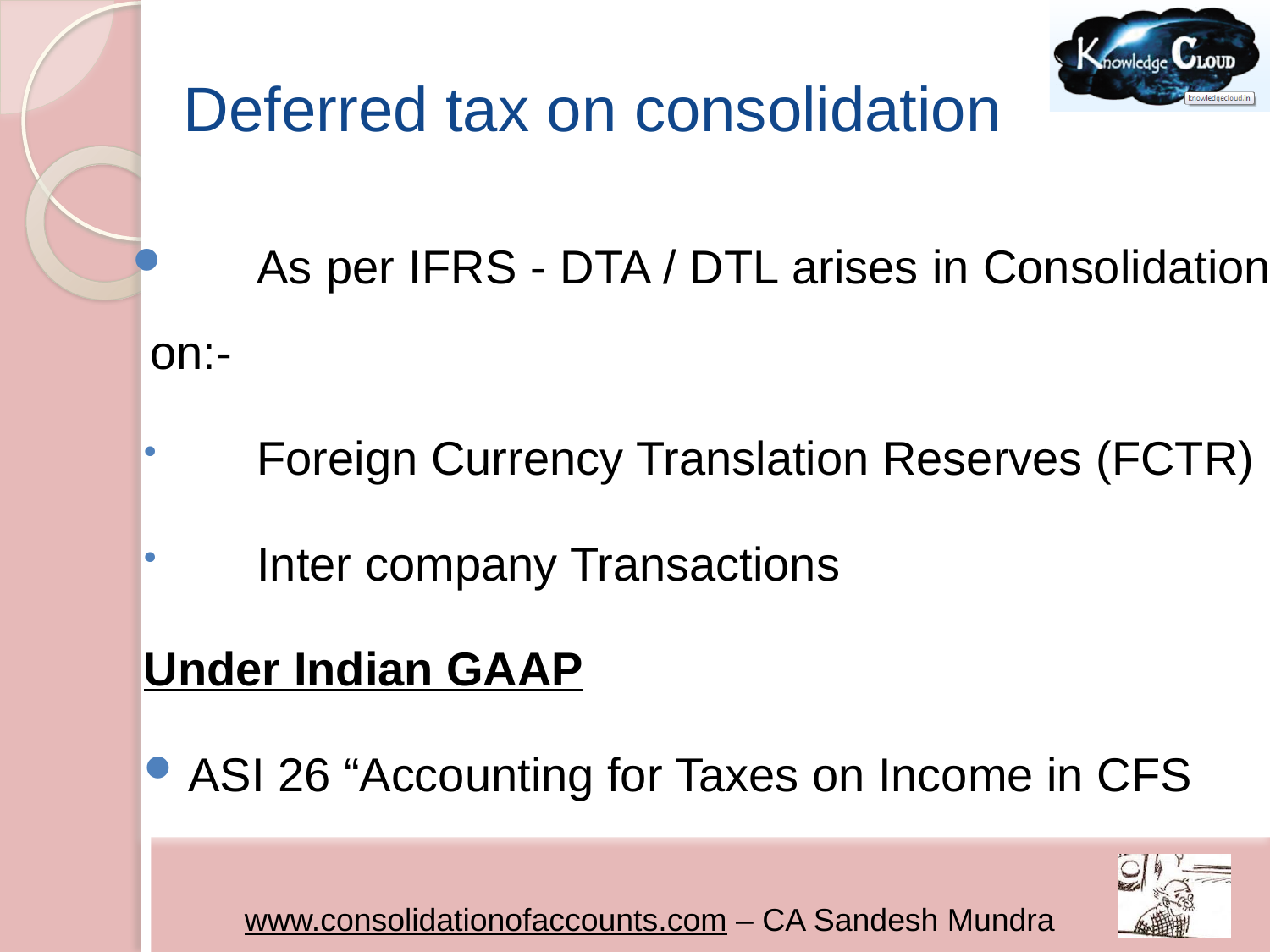

# Deferred tax on consolidation
	As per IFRS - DTA / DTL arises in Consolidation on:-
		Foreign Currency Translation Reserves (FCTR)
 	Inter company Transactions
Under Indian GAAP
 ASI 26 “Accounting for Taxes on Income in CFS